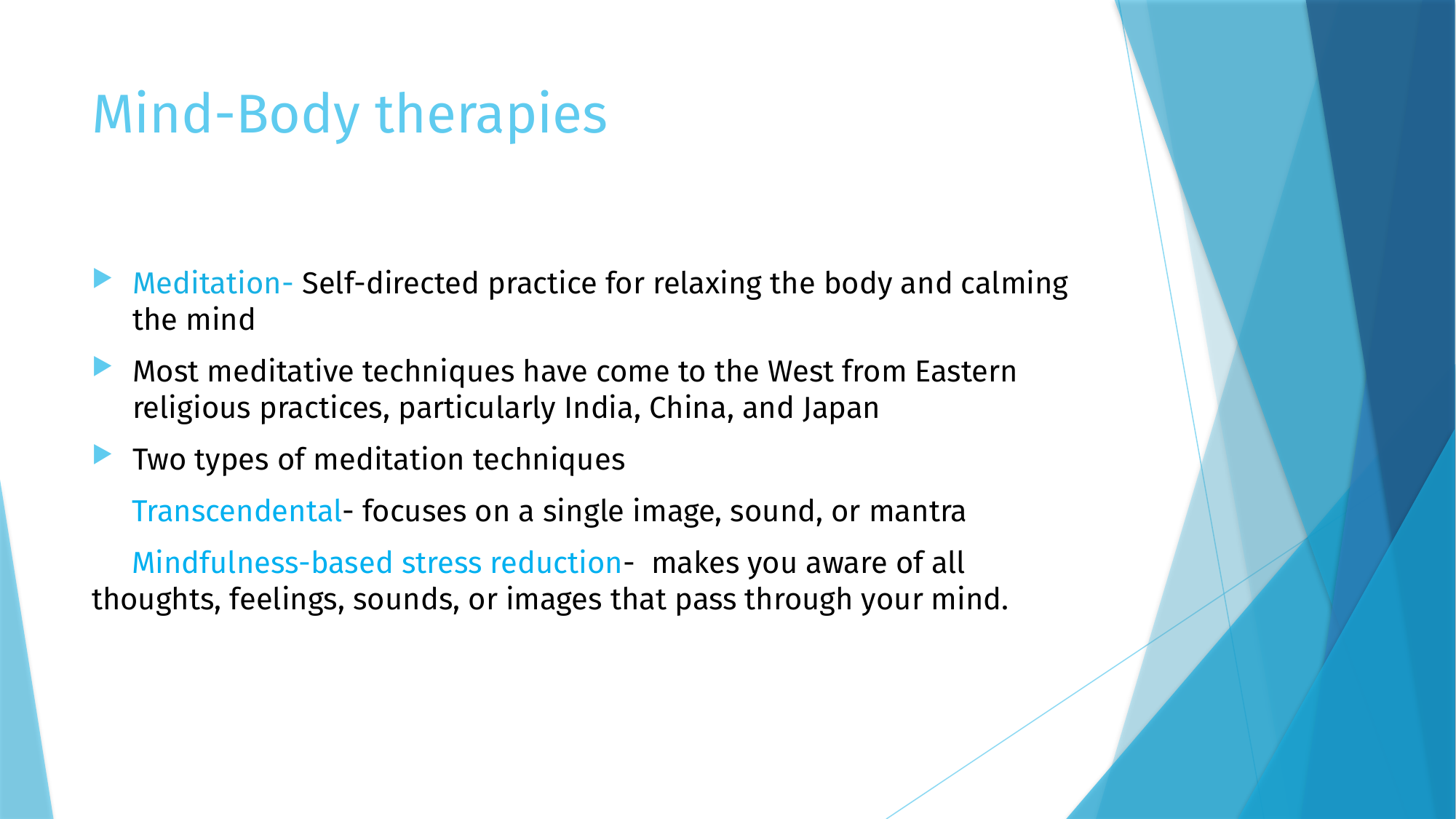

# Mind-Body therapies
Meditation- Self-directed practice for relaxing the body and calming the mind
Most meditative techniques have come to the West from Eastern religious practices, particularly India, China, and Japan
Two types of meditation techniques
     Transcendental- focuses on a single image, sound, or mantra
     Mindfulness-based stress reduction-  makes you aware of all thoughts, feelings, sounds, or images that pass through your mind.